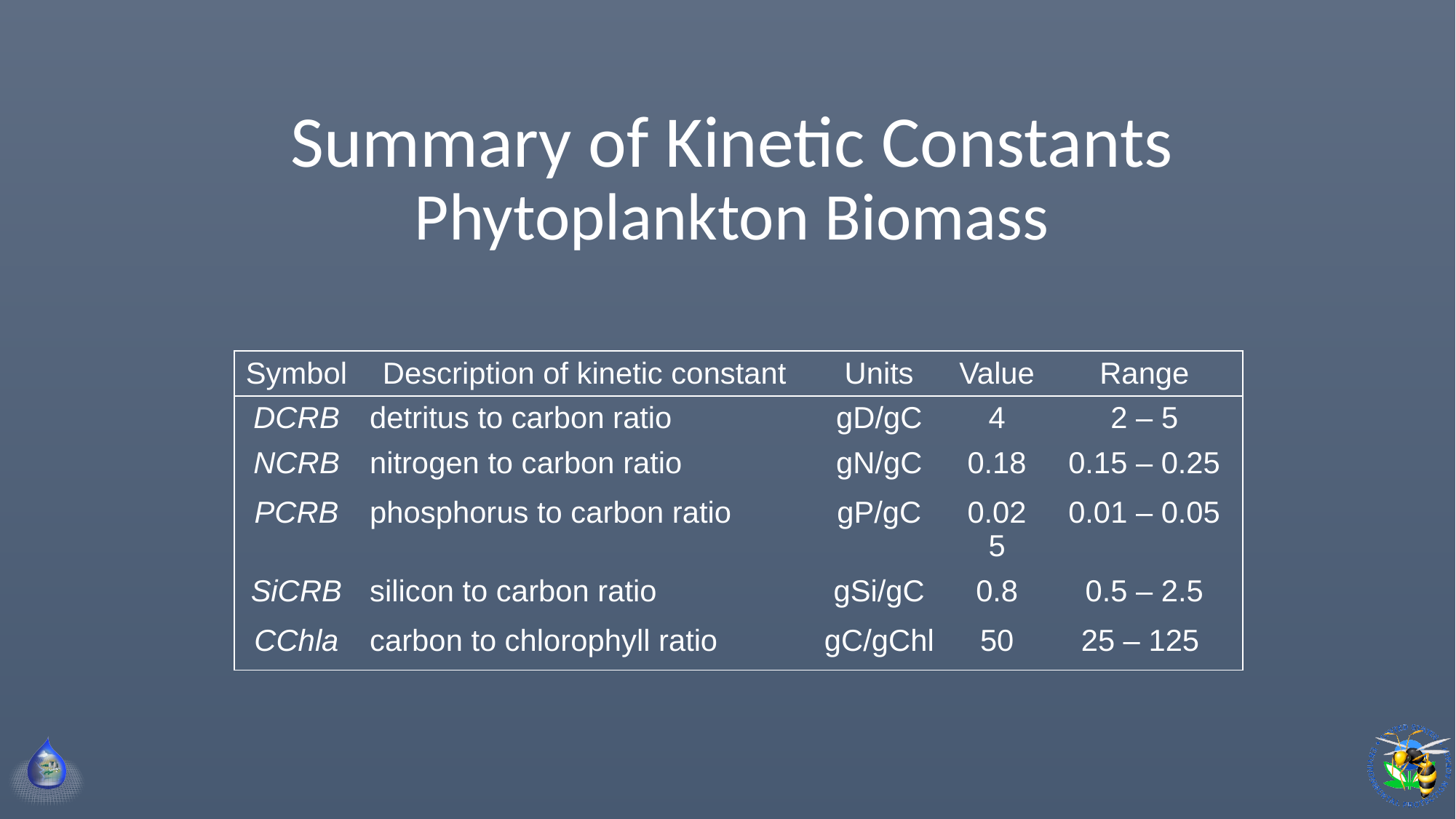

# Summary of Kinetic Constants Phytoplankton Biomass
| Symbol | Description of kinetic constant | Units | Value | Range |
| --- | --- | --- | --- | --- |
| DCRB | detritus to carbon ratio | gD/gC | 4 | 2 – 5 |
| NCRB | nitrogen to carbon ratio | gN/gC | 0.18 | 0.15 – 0.25 |
| PCRB | phosphorus to carbon ratio | gP/gC | 0.025 | 0.01 – 0.05 |
| SiCRB | silicon to carbon ratio | gSi/gC | 0.8 | 0.5 – 2.5 |
| CChla | carbon to chlorophyll ratio | gC/gChl | 50 | 25 – 125 |